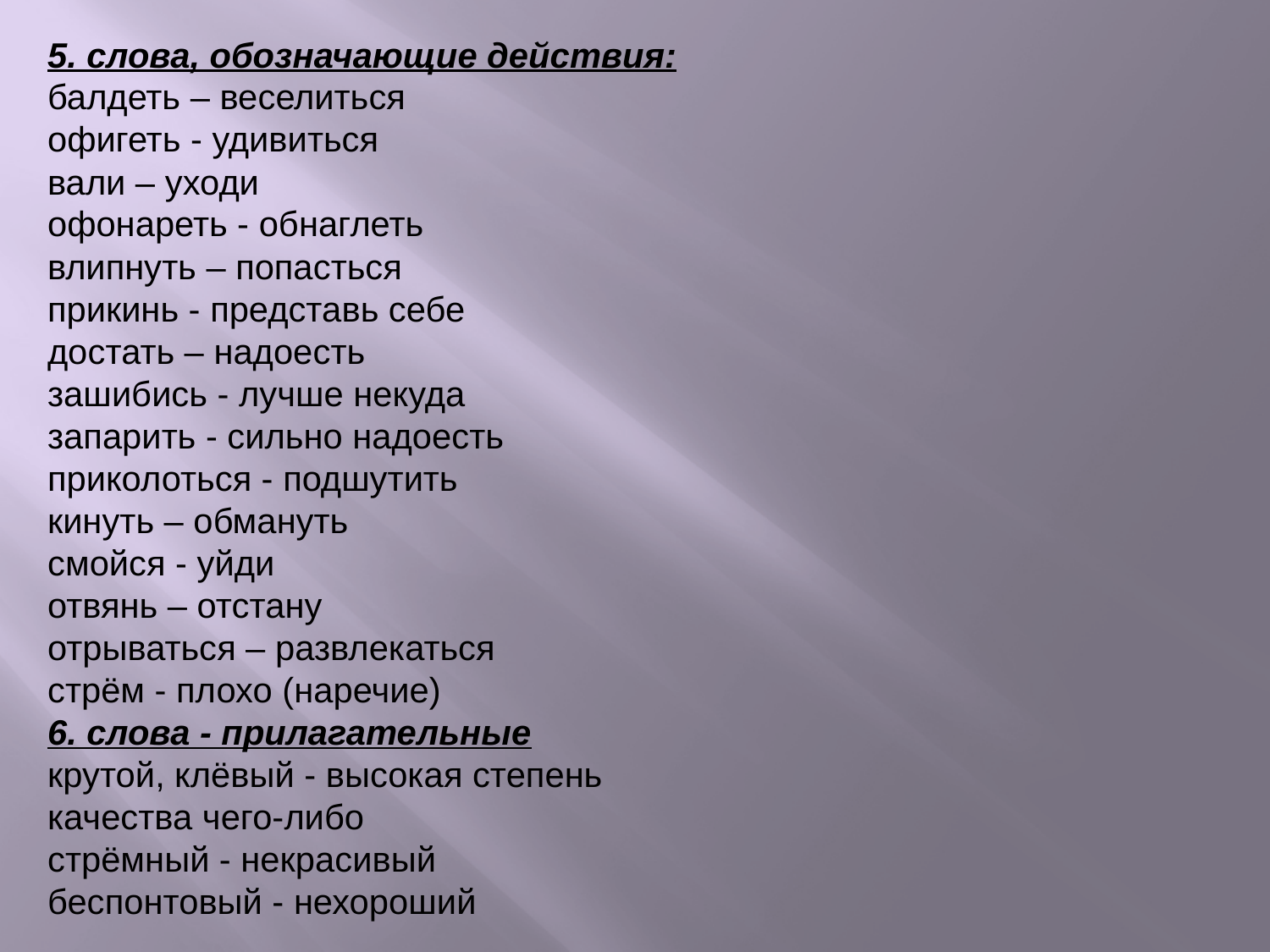

5. слова, обозначающие действия:
балдеть – веселиться
офигеть - удивиться
вали – уходи
офонареть - обнаглеть
влипнуть – попасться
прикинь - представь себе
достать – надоесть
зашибись - лучше некуда
запарить - сильно надоесть
приколоться - подшутить
кинуть – обмануть
смойся - уйди
отвянь – отстану
отрываться – развлекаться
стрём - плохо (наречие)
6. слова - прилагательные
крутой, клёвый - высокая степень качества чего-либо
стрёмный - некрасивый
беспонтовый - нехороший